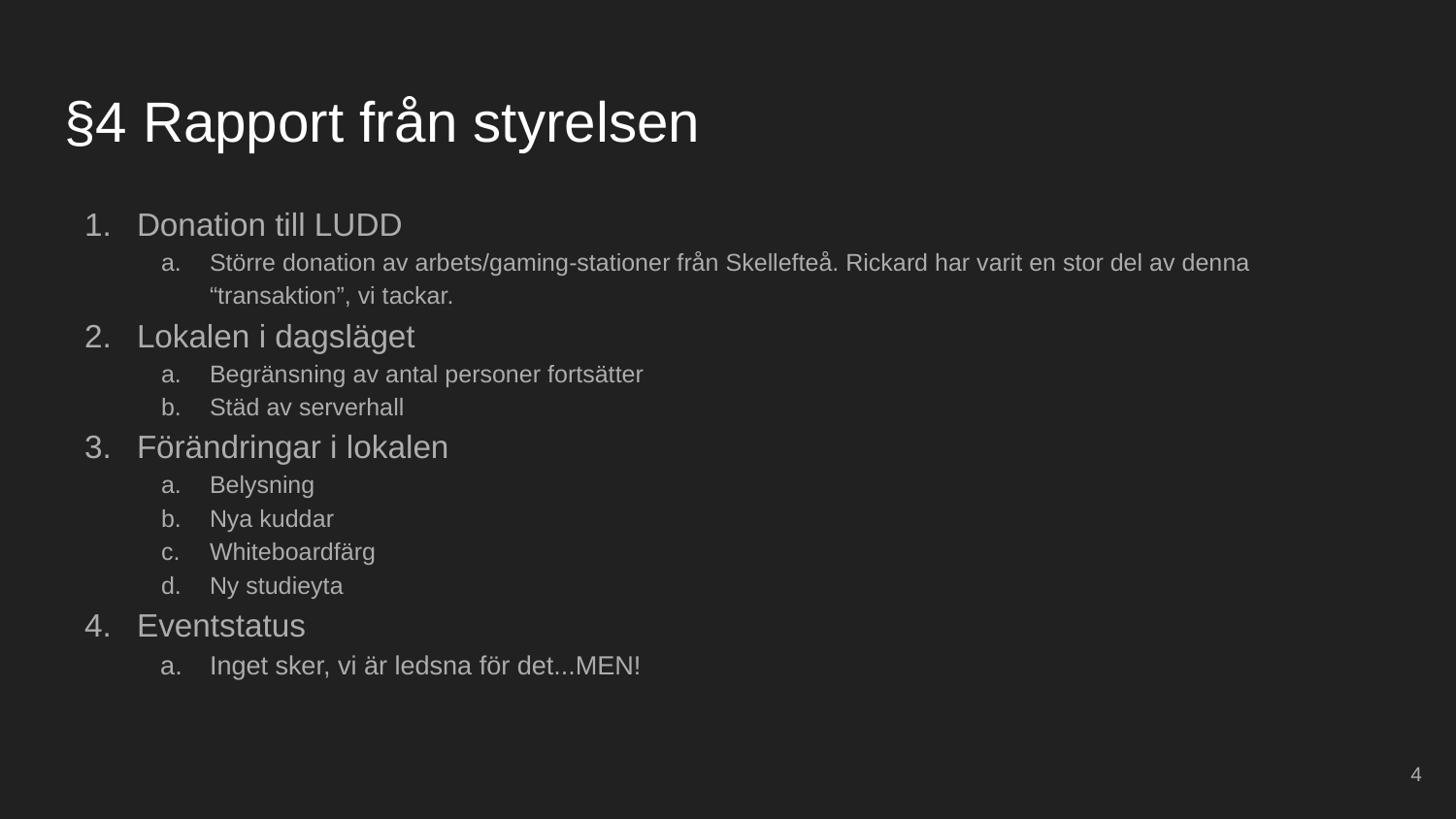

# §4 Rapport från styrelsen
Donation till LUDD
Större donation av arbets/gaming-stationer från Skellefteå. Rickard har varit en stor del av denna “transaktion”, vi tackar.
Lokalen i dagsläget
Begränsning av antal personer fortsätter
Städ av serverhall
Förändringar i lokalen
Belysning
Nya kuddar
Whiteboardfärg
Ny studieyta
Eventstatus
Inget sker, vi är ledsna för det...MEN!
4